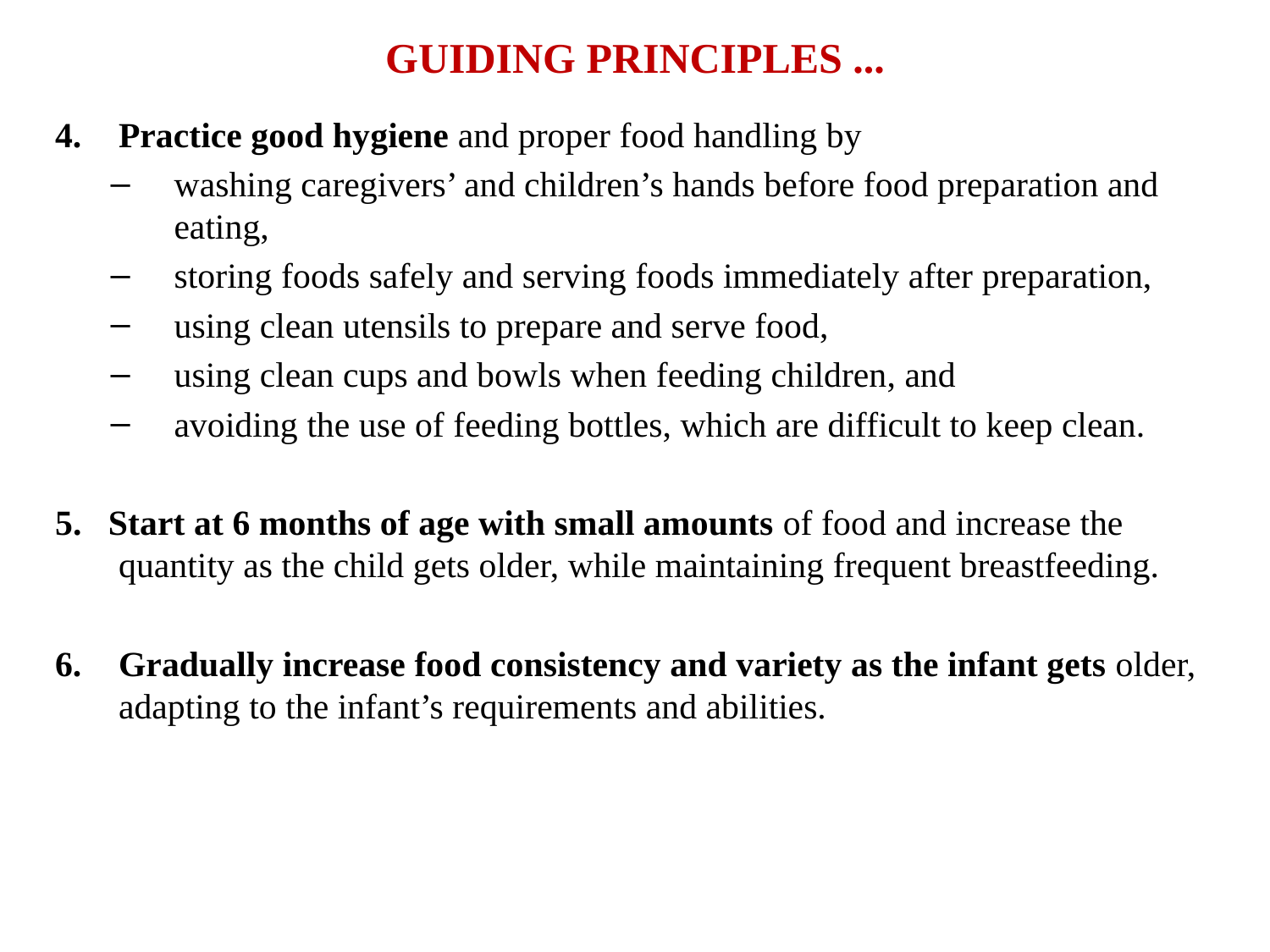

# GUIDING PRINCIPLES ...
Practice good hygiene and proper food handling by
washing caregivers’ and children’s hands before food preparation and eating,
storing foods safely and serving foods immediately after preparation,
using clean utensils to prepare and serve food,
using clean cups and bowls when feeding children, and
avoiding the use of feeding bottles, which are difficult to keep clean.

5.   Start at 6 months of age with small amounts of food and increase the quantity as the child gets older, while maintaining frequent breastfeeding.

Gradually increase food consistency and variety as the infant gets older, adapting to the infant’s requirements and abilities.